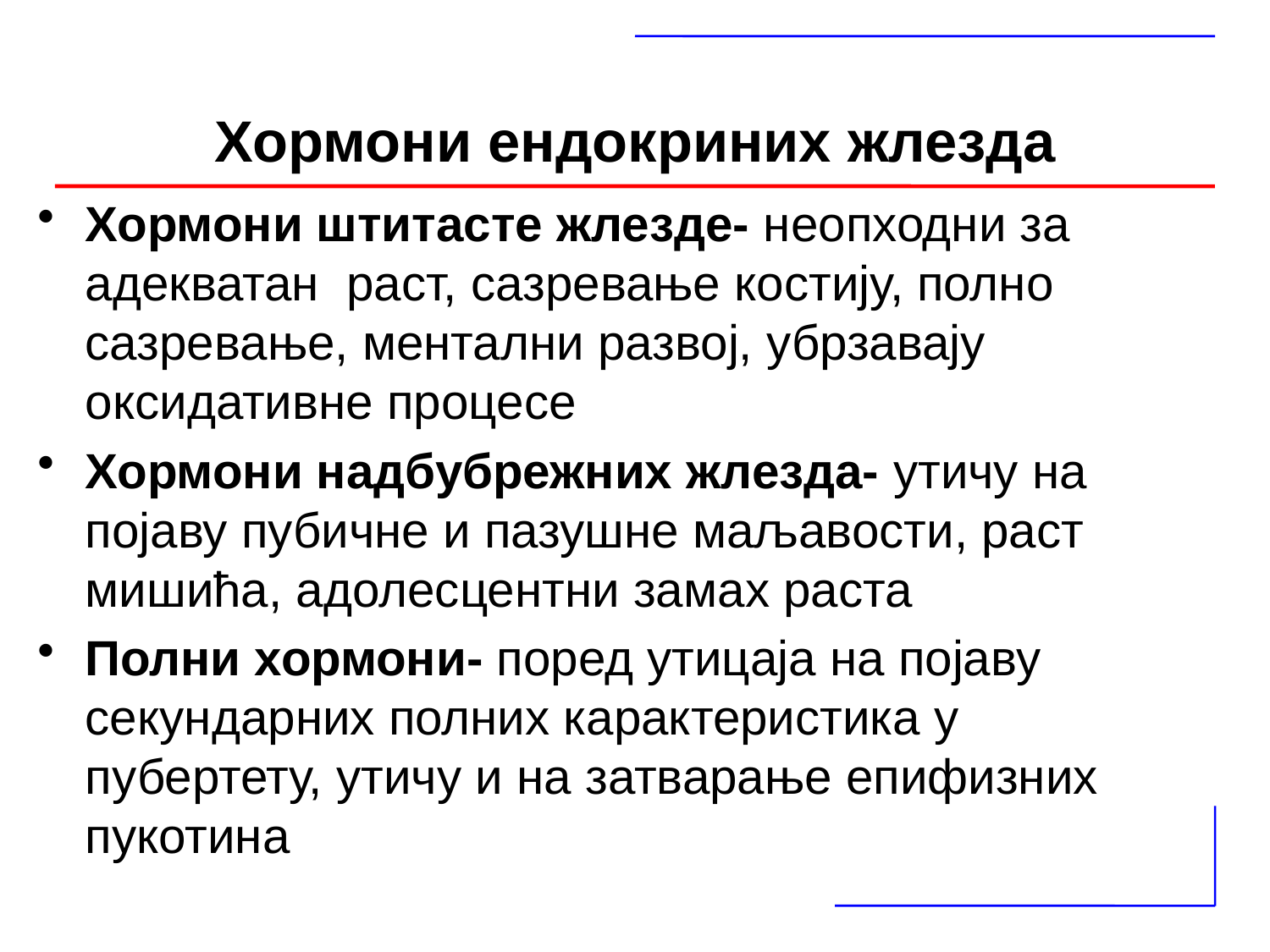

# Хормони ендокриних жлезда
Хормони штитасте жлезде- неопходни за адекватан  раст, сазревање костију, полно сазревање, ментални развој, убрзавају оксидативне процесе
Хормони надбубрежних жлезда- утичу на појаву пубичне и пазушне маљавости, раст мишића, адолесцентни замах раста
Полни хормони- поред утицаја на појаву секундарних полних карактеристика у пубертету, утичу и на затварање епифизних пукотина